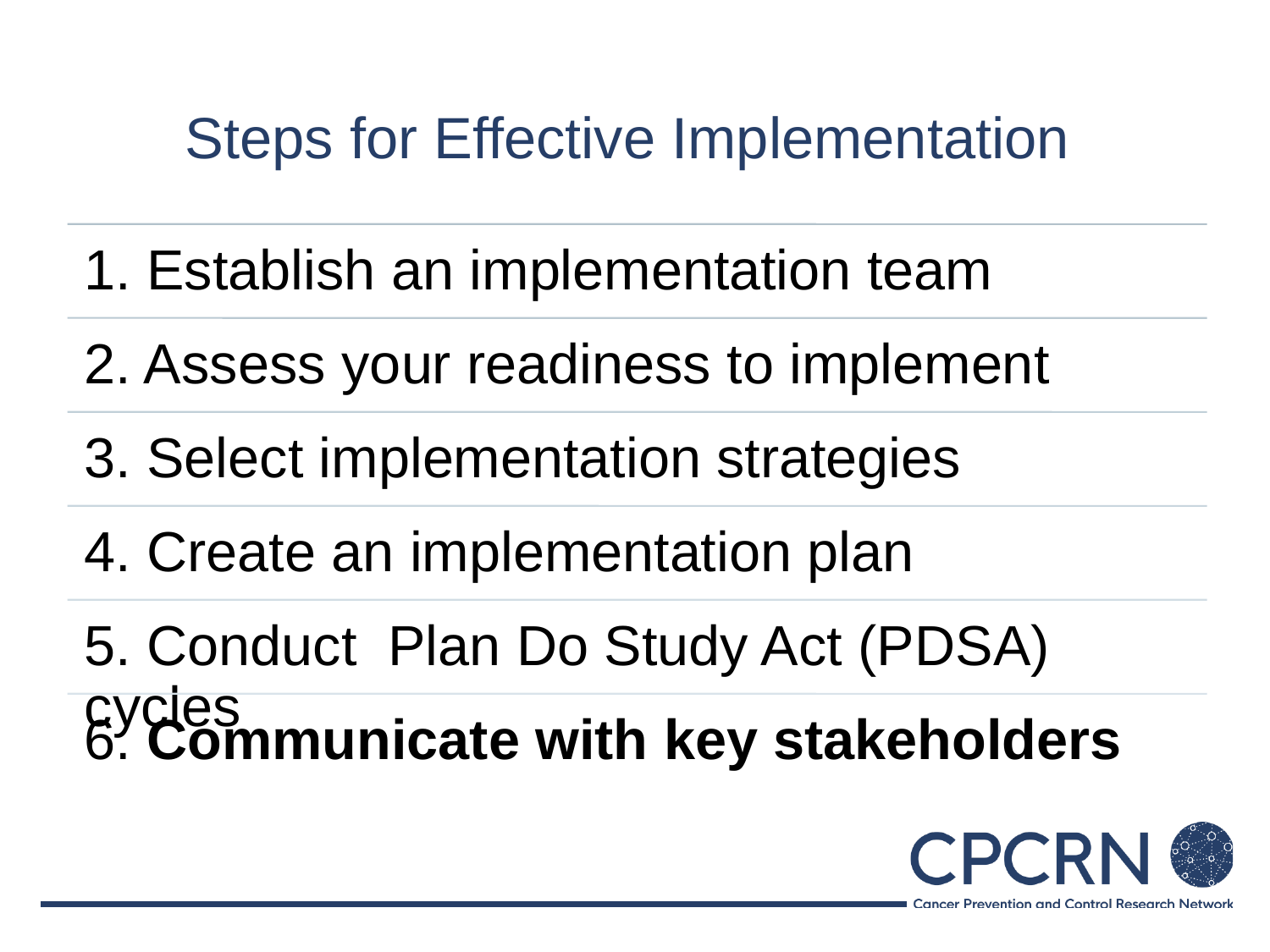

# Steps for Effective Implementation
1. Establish an implementation team
2. Assess your readiness to implement
3. Select implementation strategies
4. Create an implementation plan
5. Conduct  Plan Do Study Act (PDSA) cycles
6. Communicate with key stakeholders